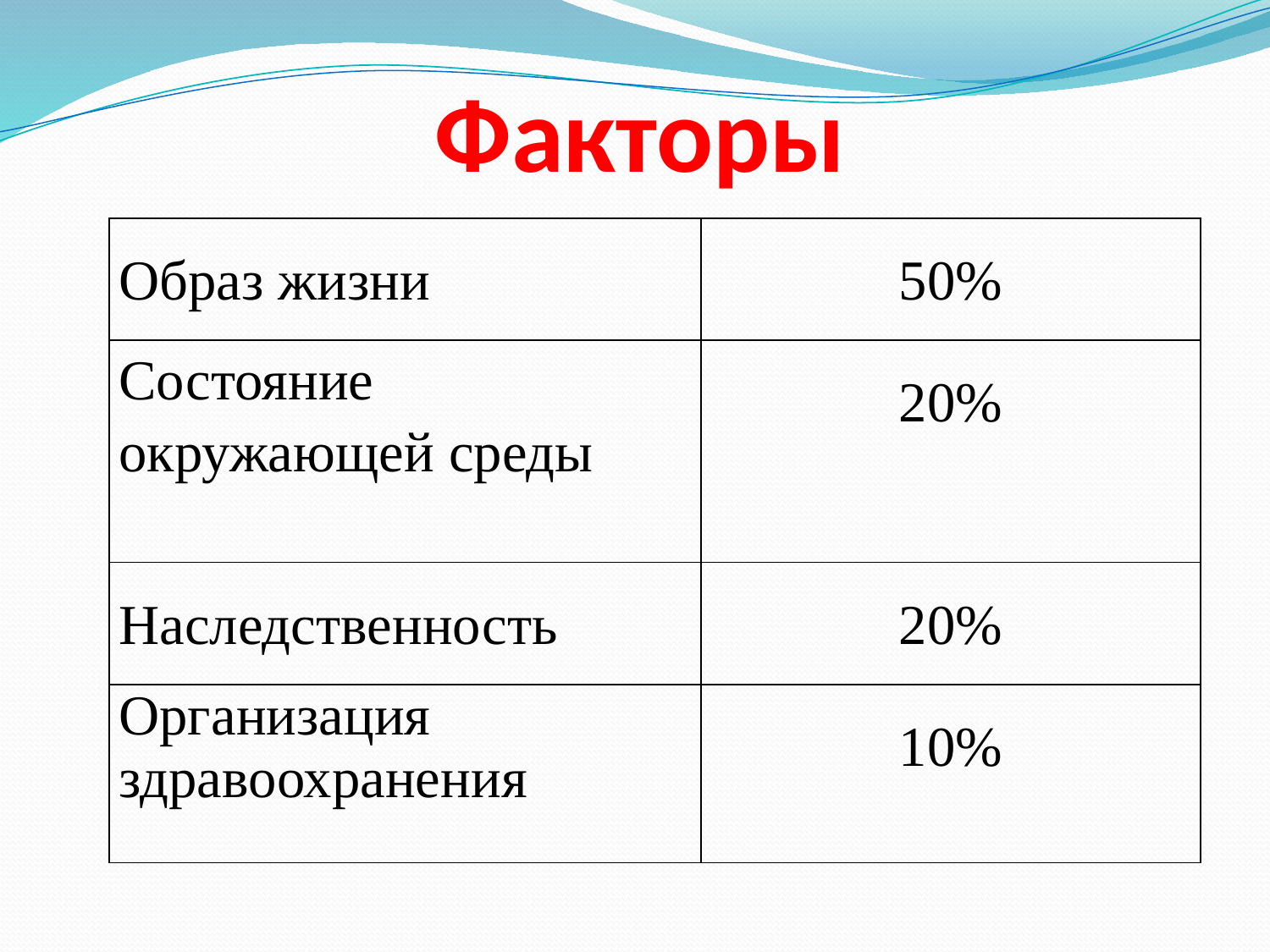

# Факторы
| Образ жизни | 50% |
| --- | --- |
| Состояние окружающей среды | 20% |
| Наследственность | 20% |
| Организация здравоохранения | 10% |